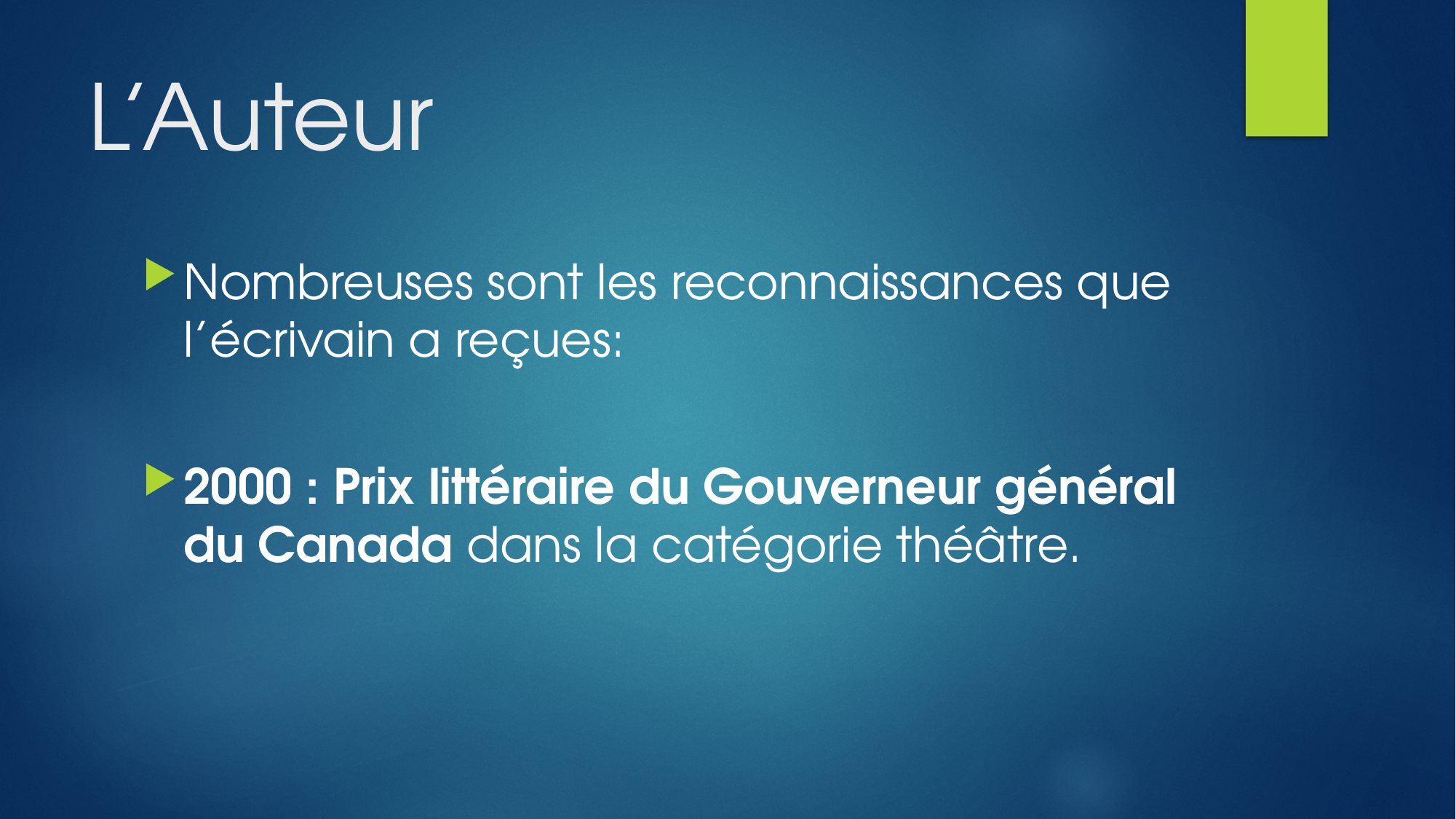

# L’Auteur
Nombreuses sont les reconnaissances que l’écrivain a reçues:

2000 : Prix littéraire du Gouverneur général du Canada dans la catégorie théâtre.